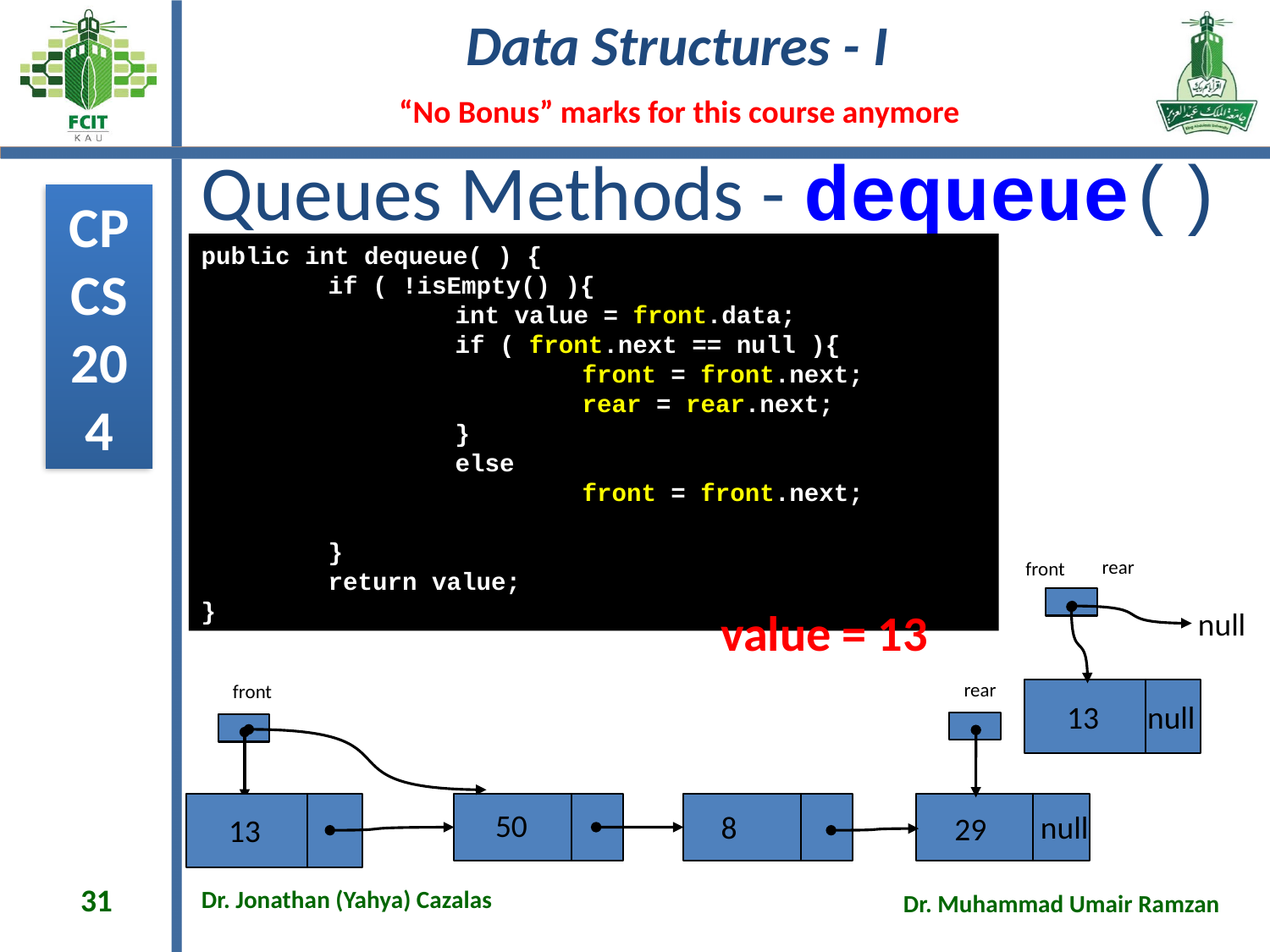

# Queues Methods - dequeue()
public int dequeue( ) {
	if ( !isEmpty() ){
		int value = front.data;
		if ( front.next == null ){
			front = front.next;
			rear = rear.next;
		}
		else
			front = front.next;
	}
	return value;
}
rear
front

value = 13
null
rear
front

13
null

50
8
null
29
13
31